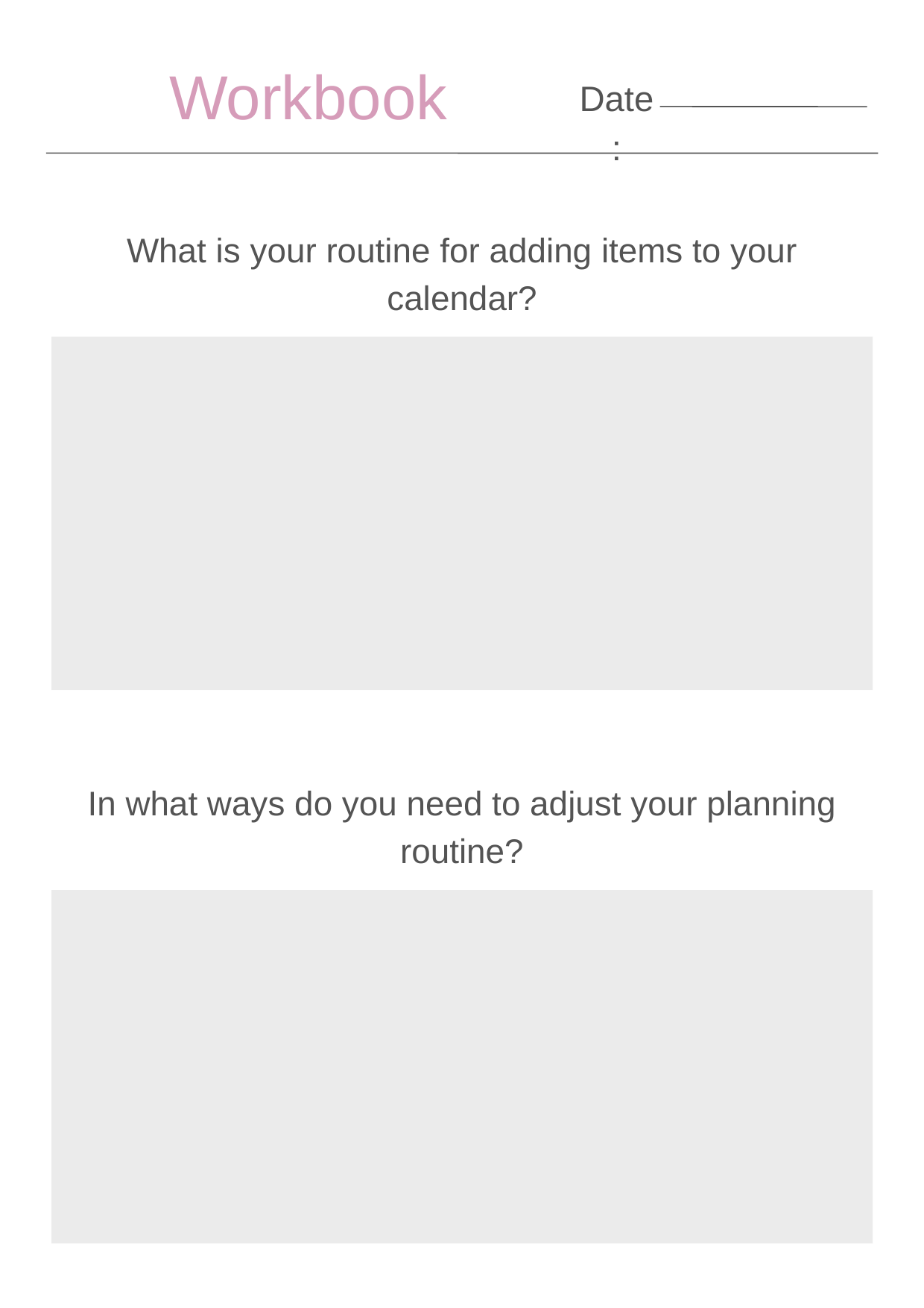

Workbook
Date:

What is your routine for adding items to your calendar?

In what ways do you need to adjust your planning routine?